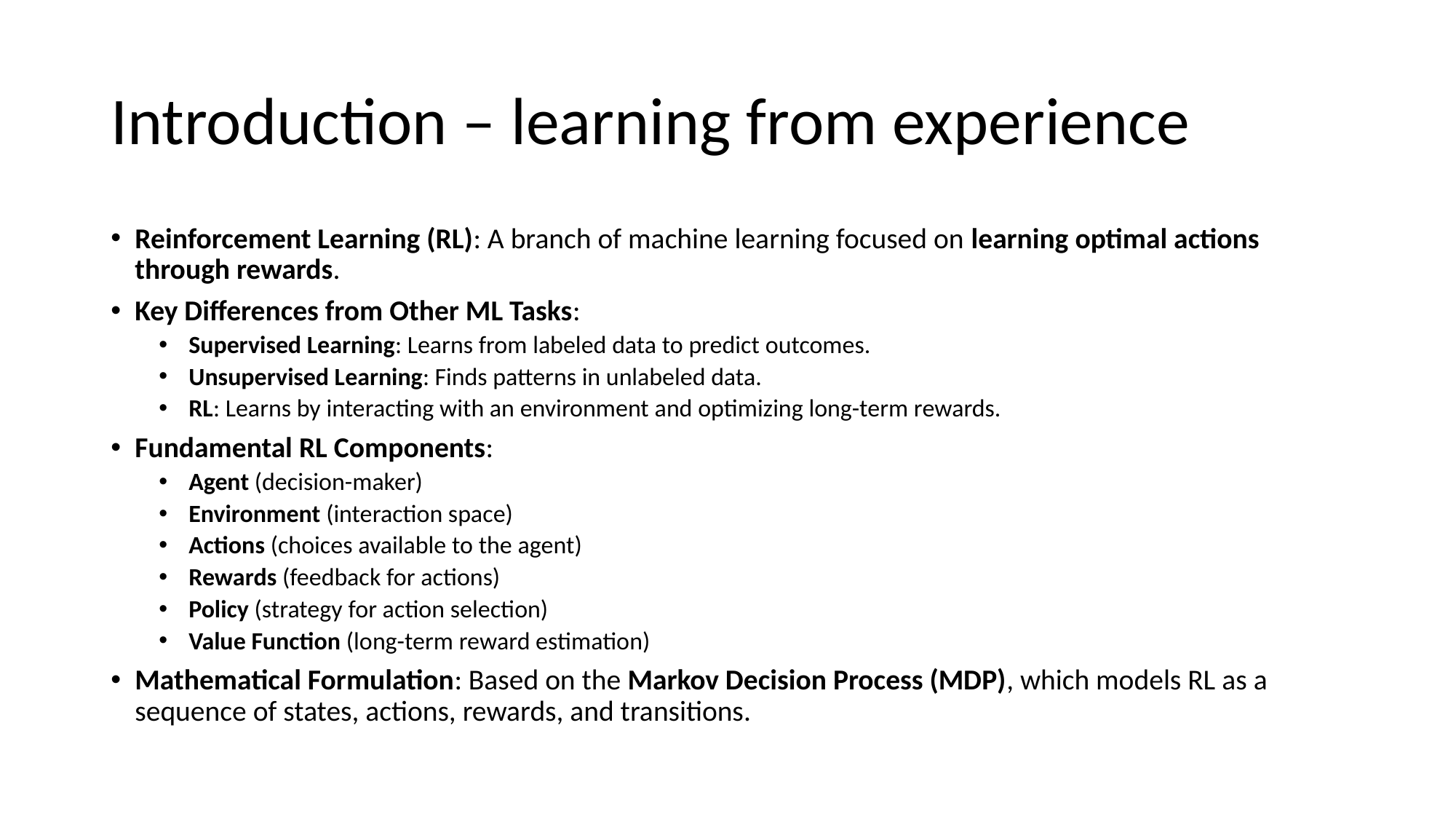

# Introduction – learning from experience
Reinforcement Learning (RL): A branch of machine learning focused on learning optimal actions through rewards.
Key Differences from Other ML Tasks:
Supervised Learning: Learns from labeled data to predict outcomes.
Unsupervised Learning: Finds patterns in unlabeled data.
RL: Learns by interacting with an environment and optimizing long-term rewards.
Fundamental RL Components:
Agent (decision-maker)
Environment (interaction space)
Actions (choices available to the agent)
Rewards (feedback for actions)
Policy (strategy for action selection)
Value Function (long-term reward estimation)
Mathematical Formulation: Based on the Markov Decision Process (MDP), which models RL as a sequence of states, actions, rewards, and transitions.